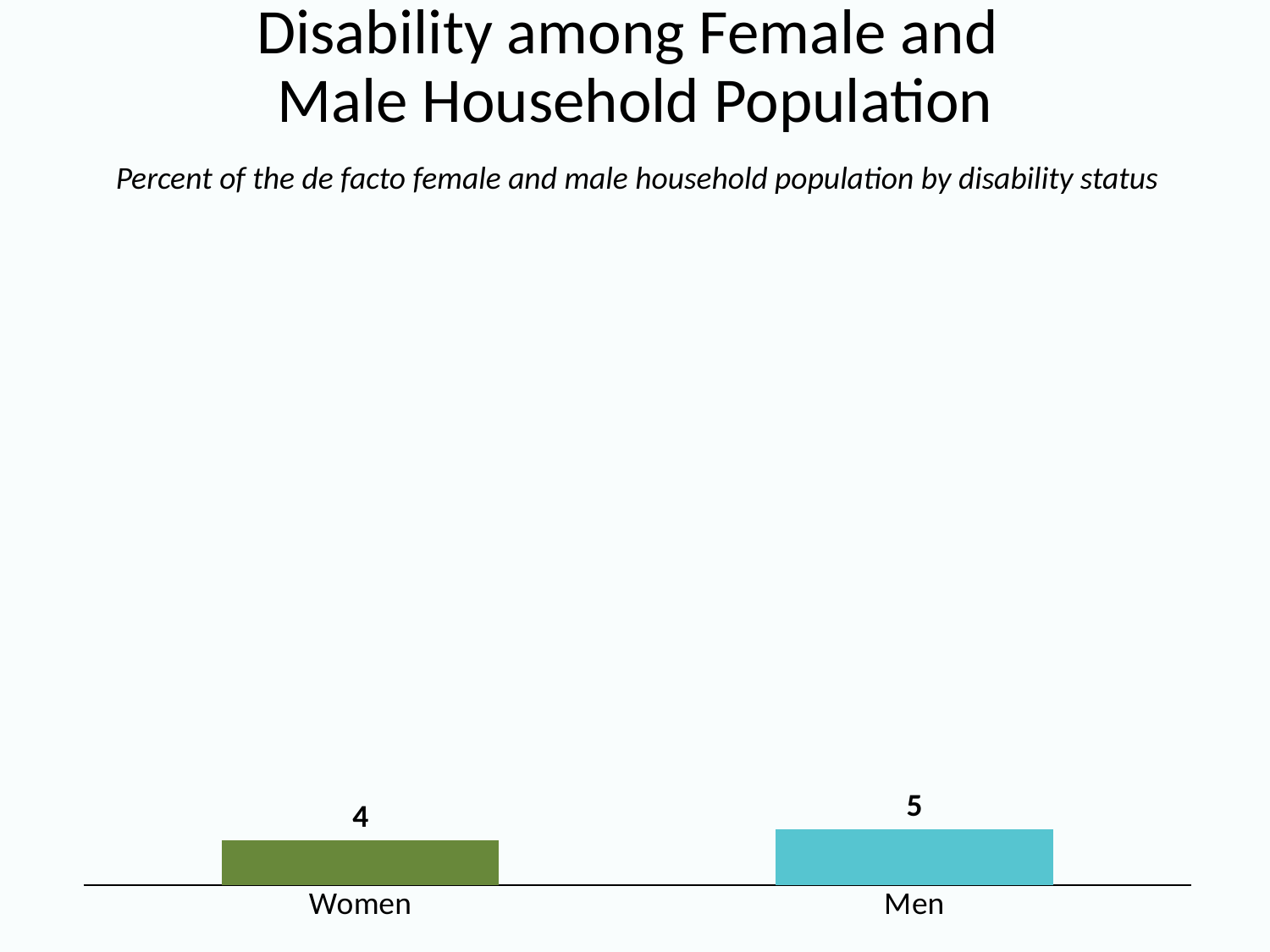

# Disability among Female and Male Household Population
Percent of the de facto female and male household population by disability status

### Chart

| Category | Disability |
|---|---|
| Women | 4.0 |
| Men | 5.0 |